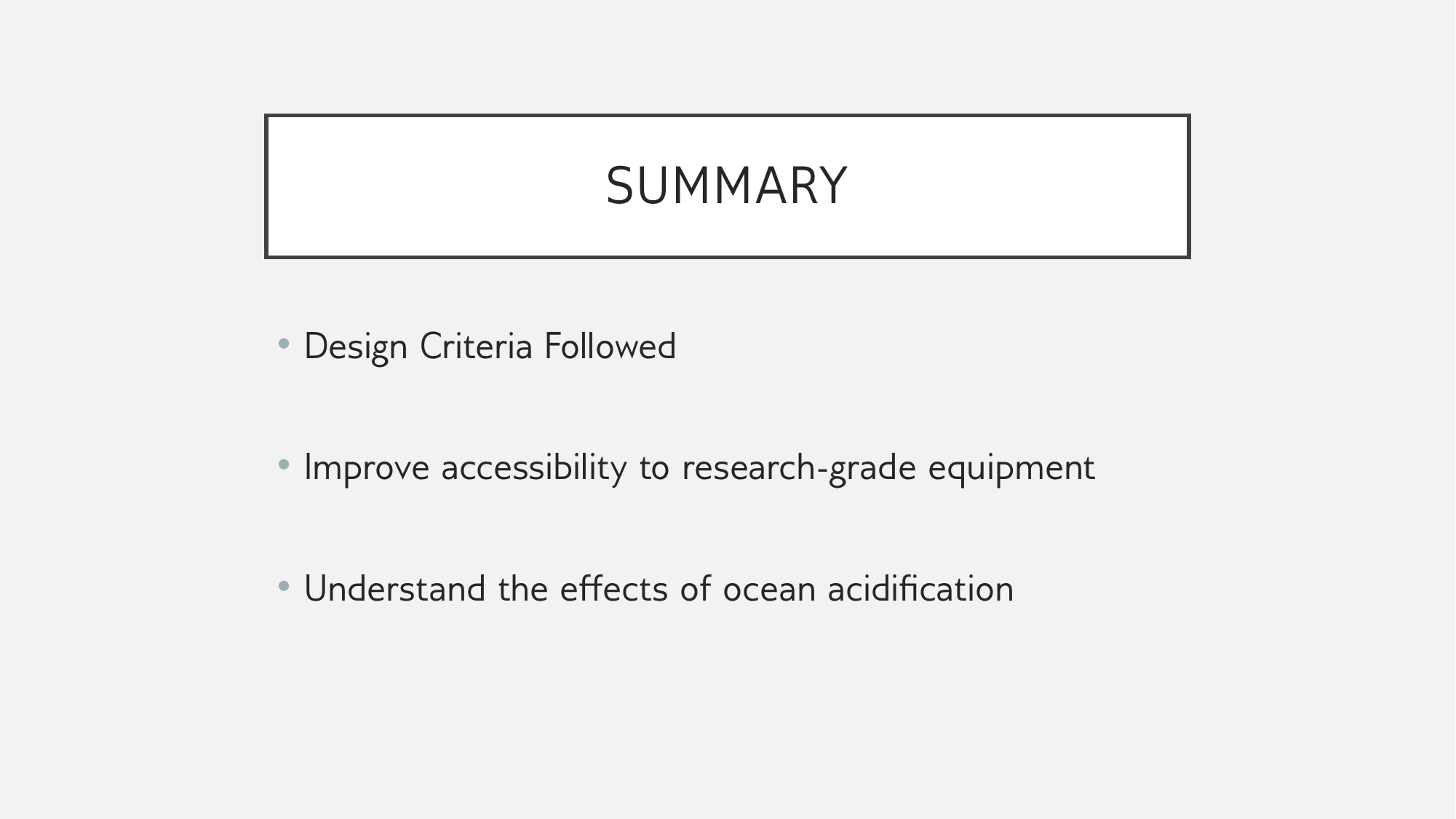

# Summary
Design Criteria Followed

Improve accessibility to research-grade equipment

Understand the effects of ocean acidification